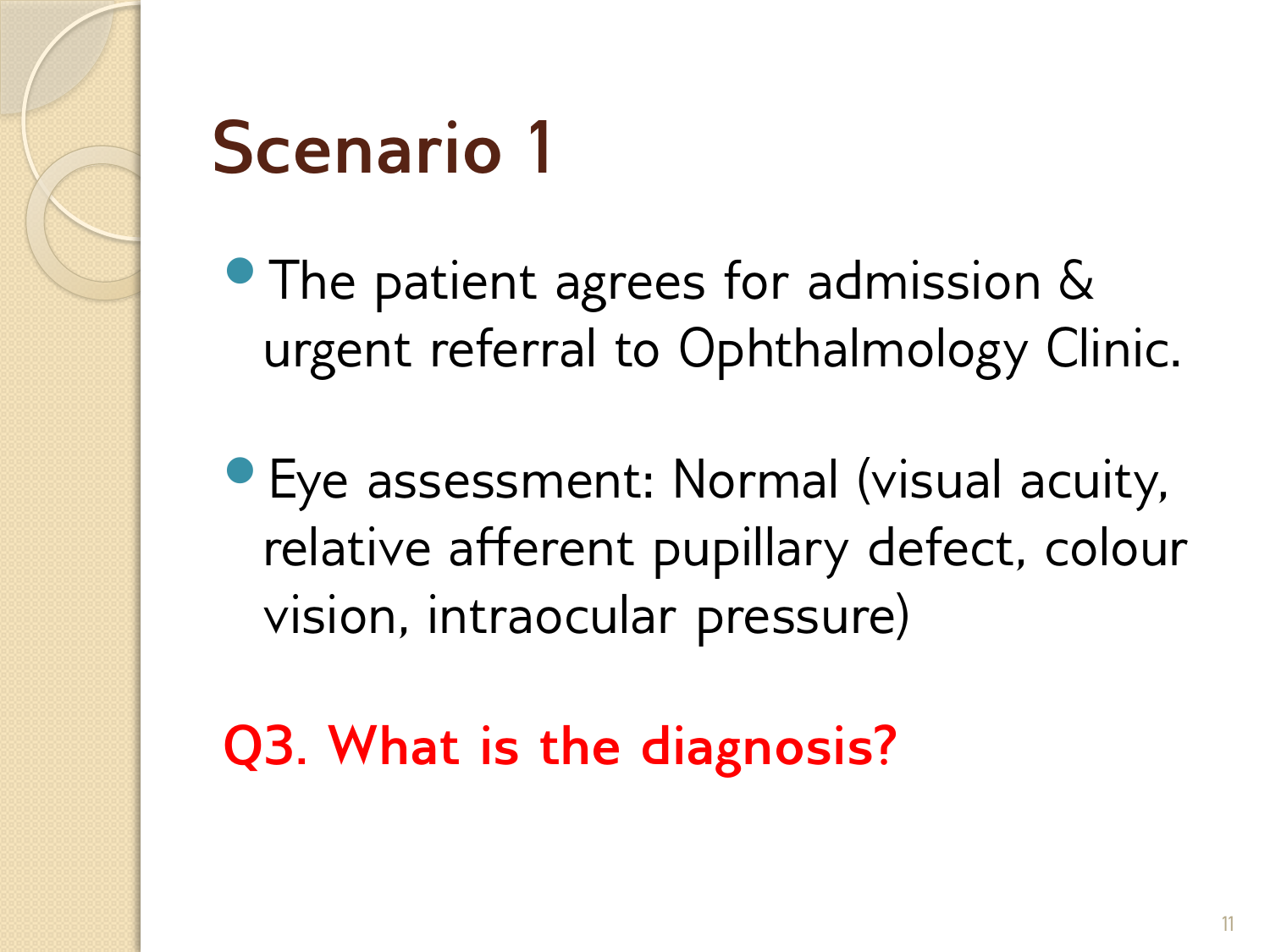

# Scenario 1
The patient agrees for admission & urgent referral to Ophthalmology Clinic.

Eye assessment: Normal (visual acuity, relative afferent pupillary defect, colour vision, intraocular pressure)

Q3. What is the diagnosis?

11